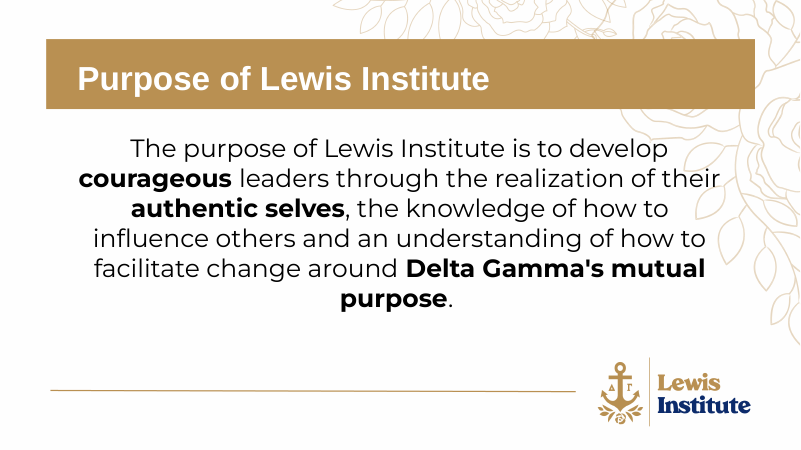

Purpose of Lewis Institute
The purpose of Lewis Institute is to develop courageous leaders through the realization of their authentic selves, the knowledge of how to influence others and an understanding of how to facilitate change around Delta Gamma's mutual purpose.